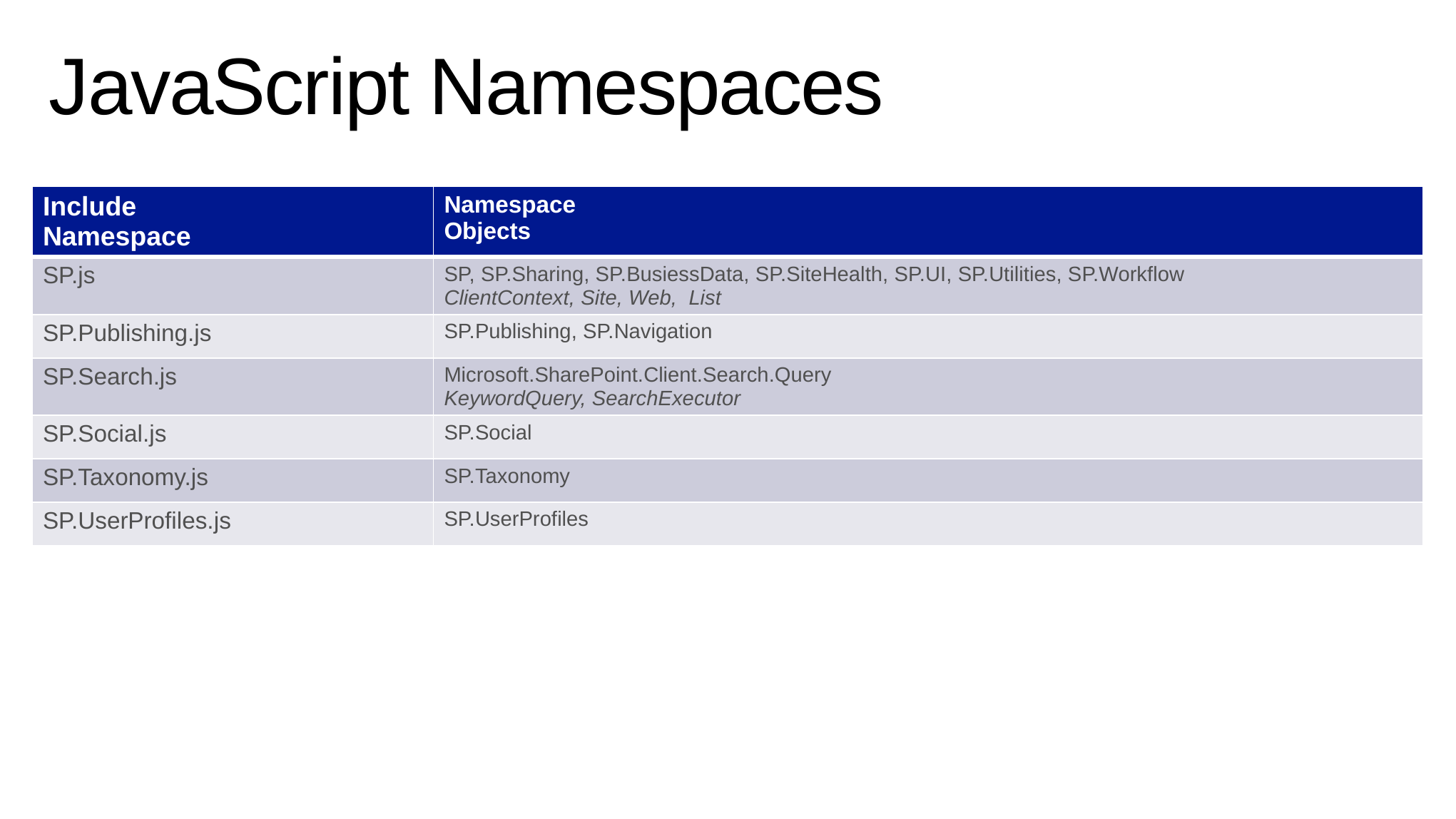

# JavaScript Namespaces
| Include Namespace | Namespace Objects |
| --- | --- |
| SP.js | SP, SP.Sharing, SP.BusiessData, SP.SiteHealth, SP.UI, SP.Utilities, SP.Workflow ClientContext, Site, Web, List |
| SP.Publishing.js | SP.Publishing, SP.Navigation |
| SP.Search.js | Microsoft.SharePoint.Client.Search.Query KeywordQuery, SearchExecutor |
| SP.Social.js | SP.Social |
| SP.Taxonomy.js | SP.Taxonomy |
| SP.UserProfiles.js | SP.UserProfiles |